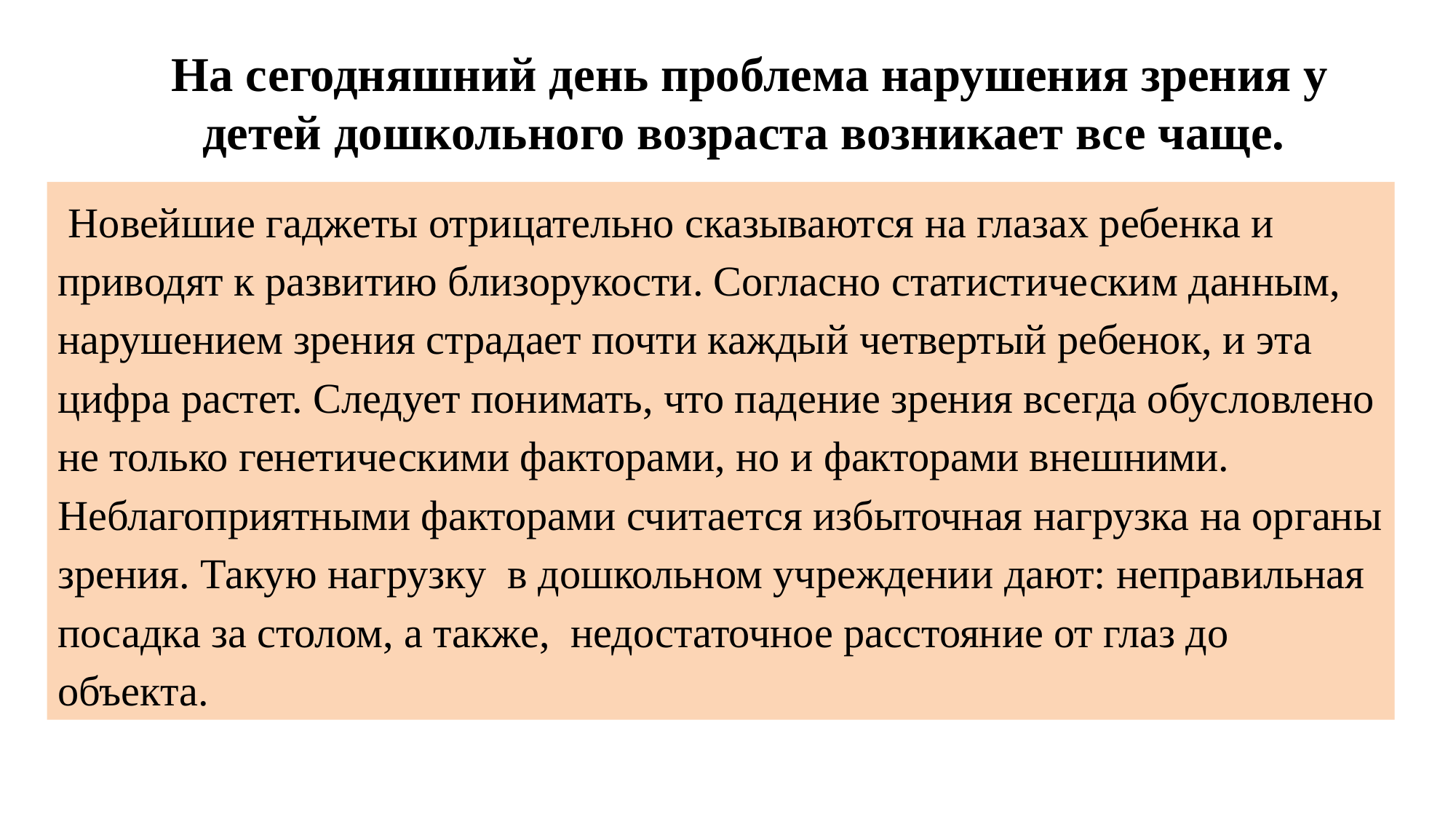

# На сегодняшний день проблема нарушения зрения у детей дошкольного возраста возникает все чаще.
 Новейшие гаджеты отрицательно сказываются на глазах ребенка и приводят к развитию близорукости. Согласно статистическим данным, нарушением зрения страдает почти каждый четвертый ребенок, и эта цифра растет. Следует понимать, что падение зрения всегда обусловлено не только генетическими факторами, но и факторами внешними. Неблагоприятными факторами считается избыточная нагрузка на органы зрения. Такую нагрузку  в дошкольном учреждении дают: неправильная посадка за столом, а также,  недостаточное расстояние от глаз до объекта.